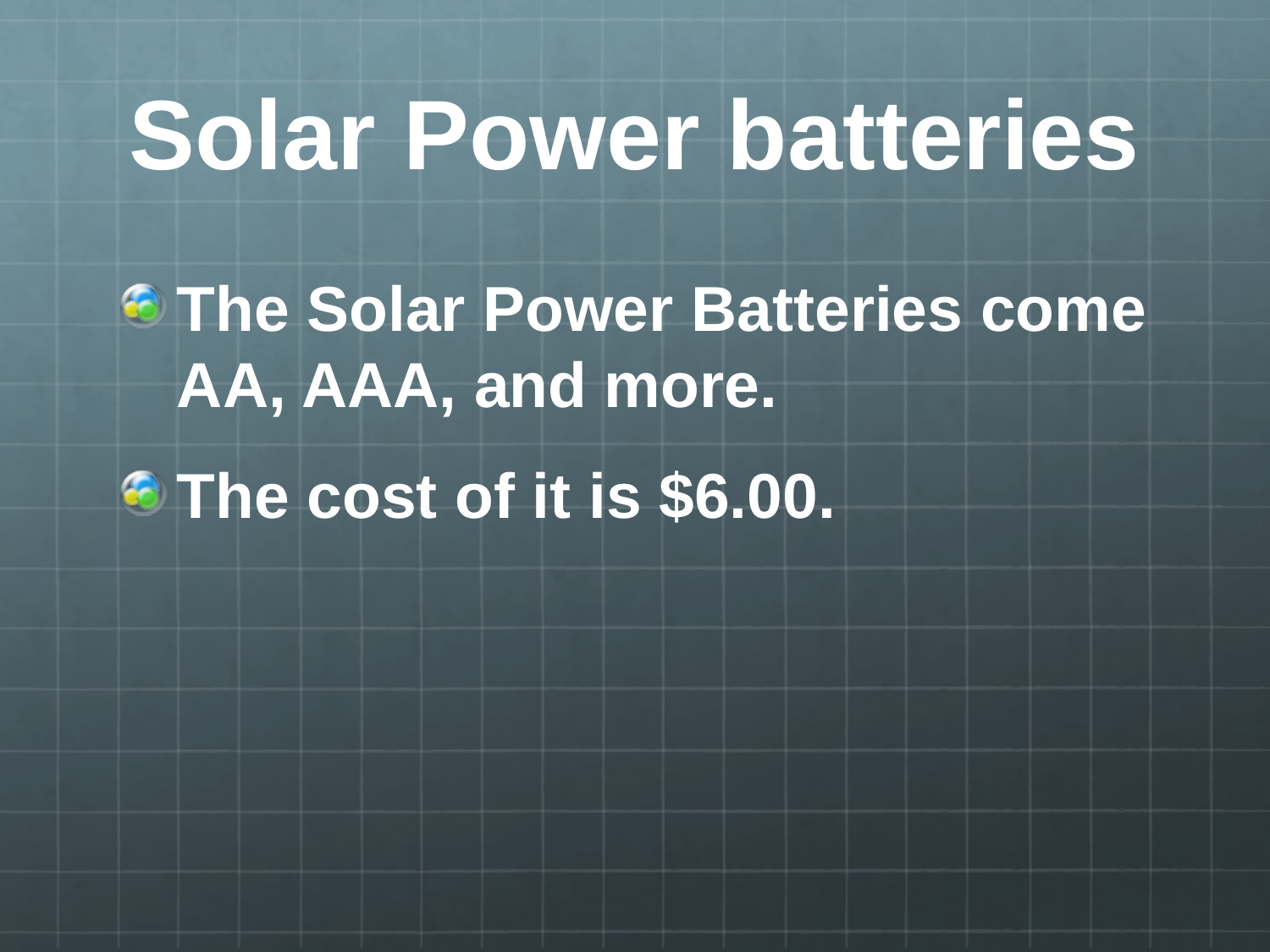

# Solar Power batteries
The Solar Power Batteries come AA, AAA, and more.
The cost of it is $6.00.